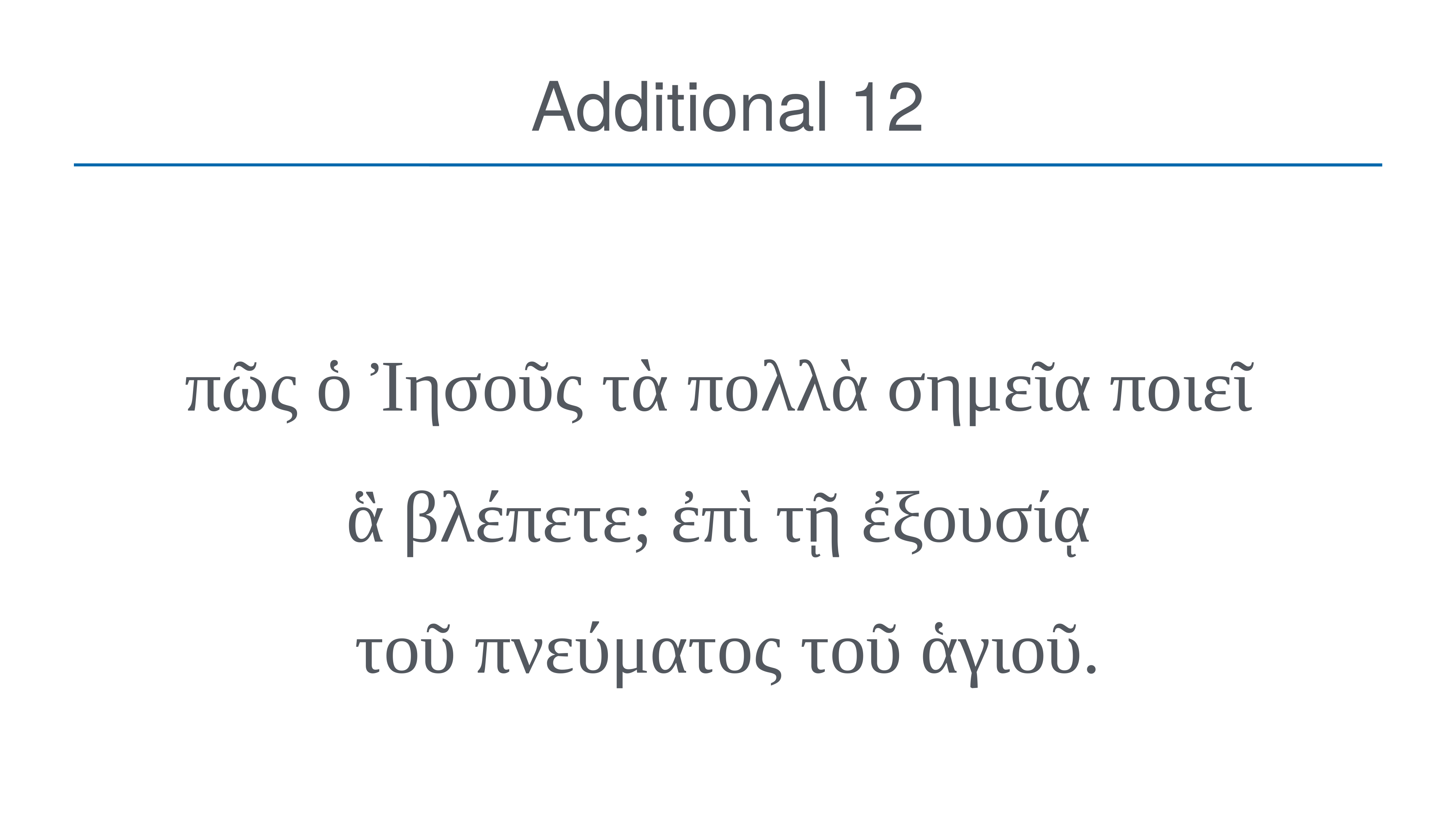

# Additional 12
πῶς ὁ Ἰησοῦς τὰ πολλὰ σημεῖα ποιεῖ
ἃ βλέπετε; ἐπὶ τῇ ἐξουσίᾳ
τοῦ πνεύματος τοῦ ἁγιοῦ.